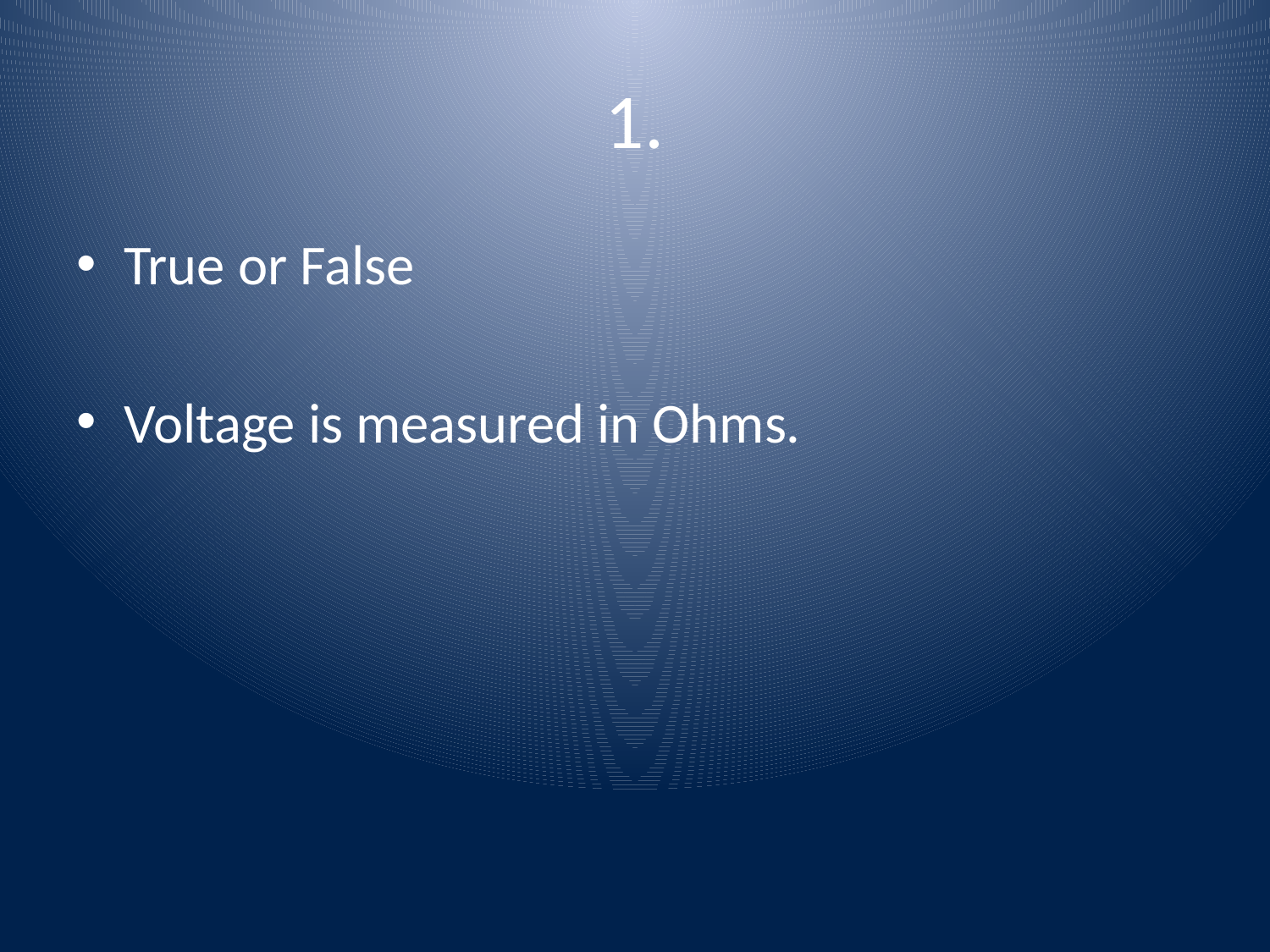

# 1.
True or False

Voltage is measured in Ohms.